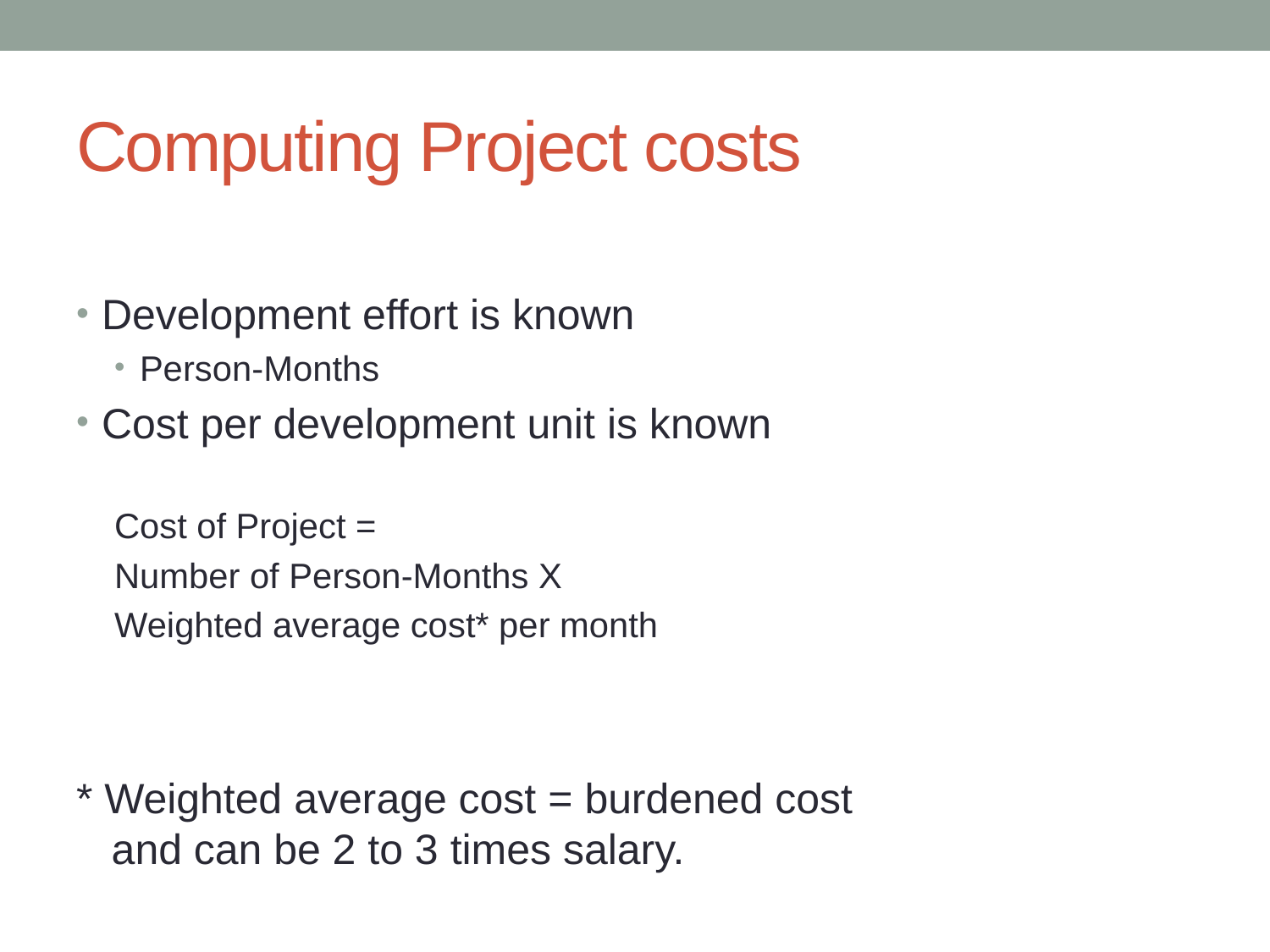

# Computing Project costs

Development effort is known
Person-Months
Cost per development unit is known

Cost of Project =
Number of Person-Months X
Weighted average cost* per month

* Weighted average cost = burdened cost
   and can be 2 to 3 times salary.